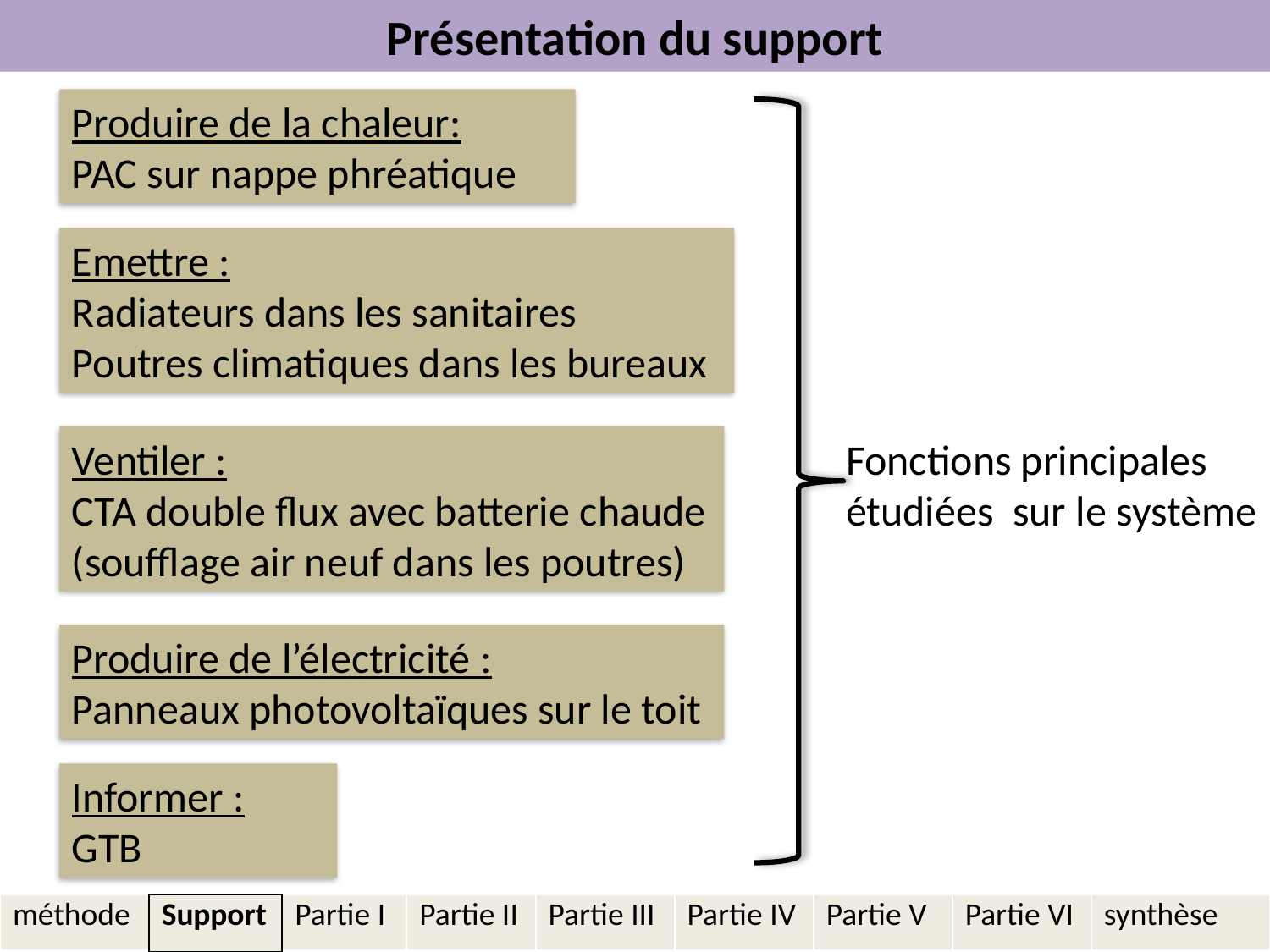

Présentation du support
Produire de la chaleur:
PAC sur nappe phréatique

Emettre :
Radiateurs dans les sanitaires
Poutres climatiques dans les bureaux
Ventiler :
CTA double flux avec batterie chaude (soufflage air neuf dans les poutres)
Fonctions principales étudiées  sur le système
Produire de l’électricité :
Panneaux photovoltaïques sur le toit
Informer :
GTB

| méthode | Support | Partie I | Partie II | Partie III | Partie IV | Partie V | Partie VI | synthèse |
| --- | --- | --- | --- | --- | --- | --- | --- | --- |